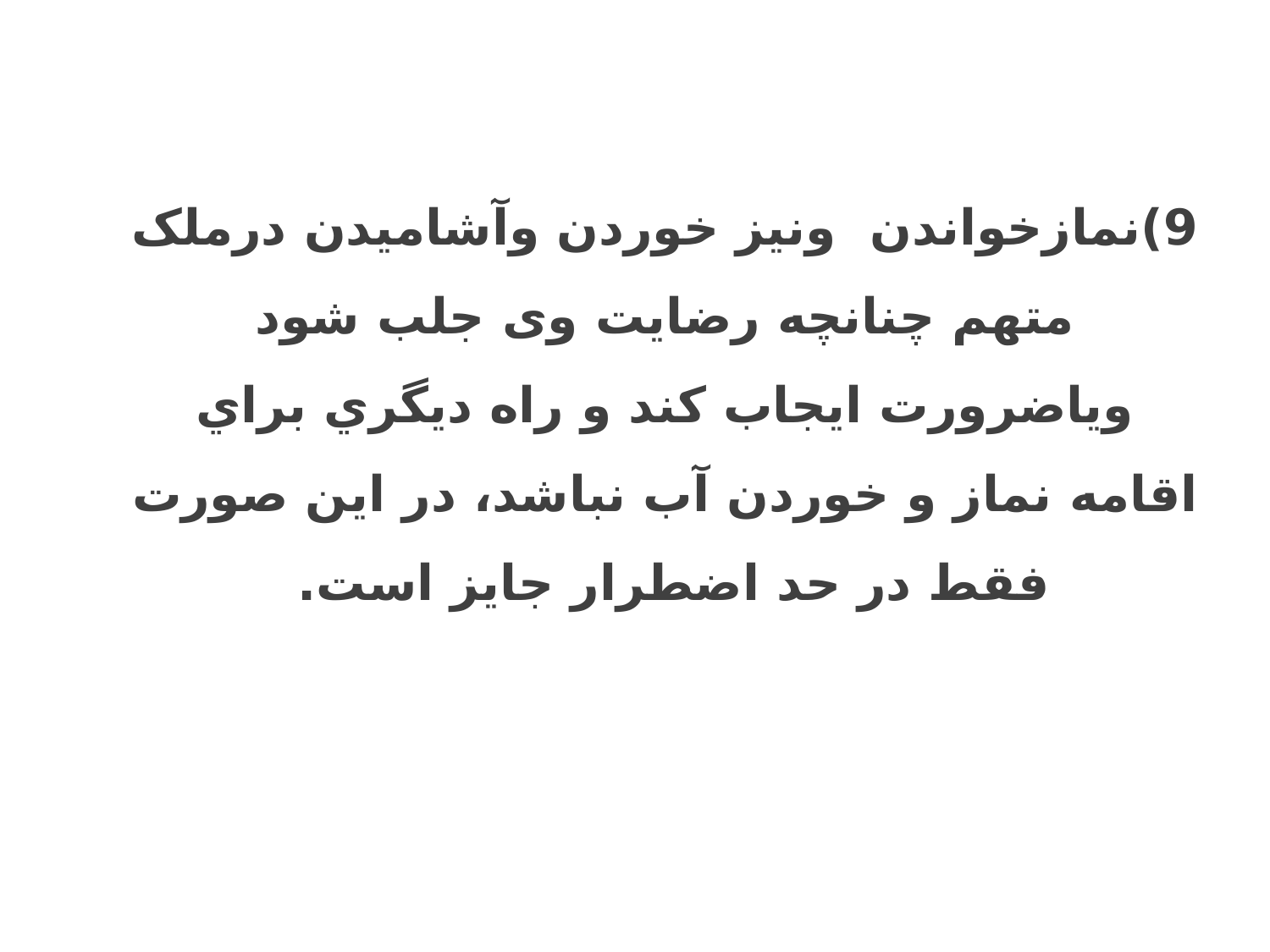

9)نمازخواندن  ونیز خوردن وآشامیدن درملک متهم چنانچه رضايت وی جلب شود ویاضرورت ايجاب كند و راه ديگري براي اقامه نماز و خوردن آب نباشد، در اين صورت فقط در حد اضطرار جايز است.